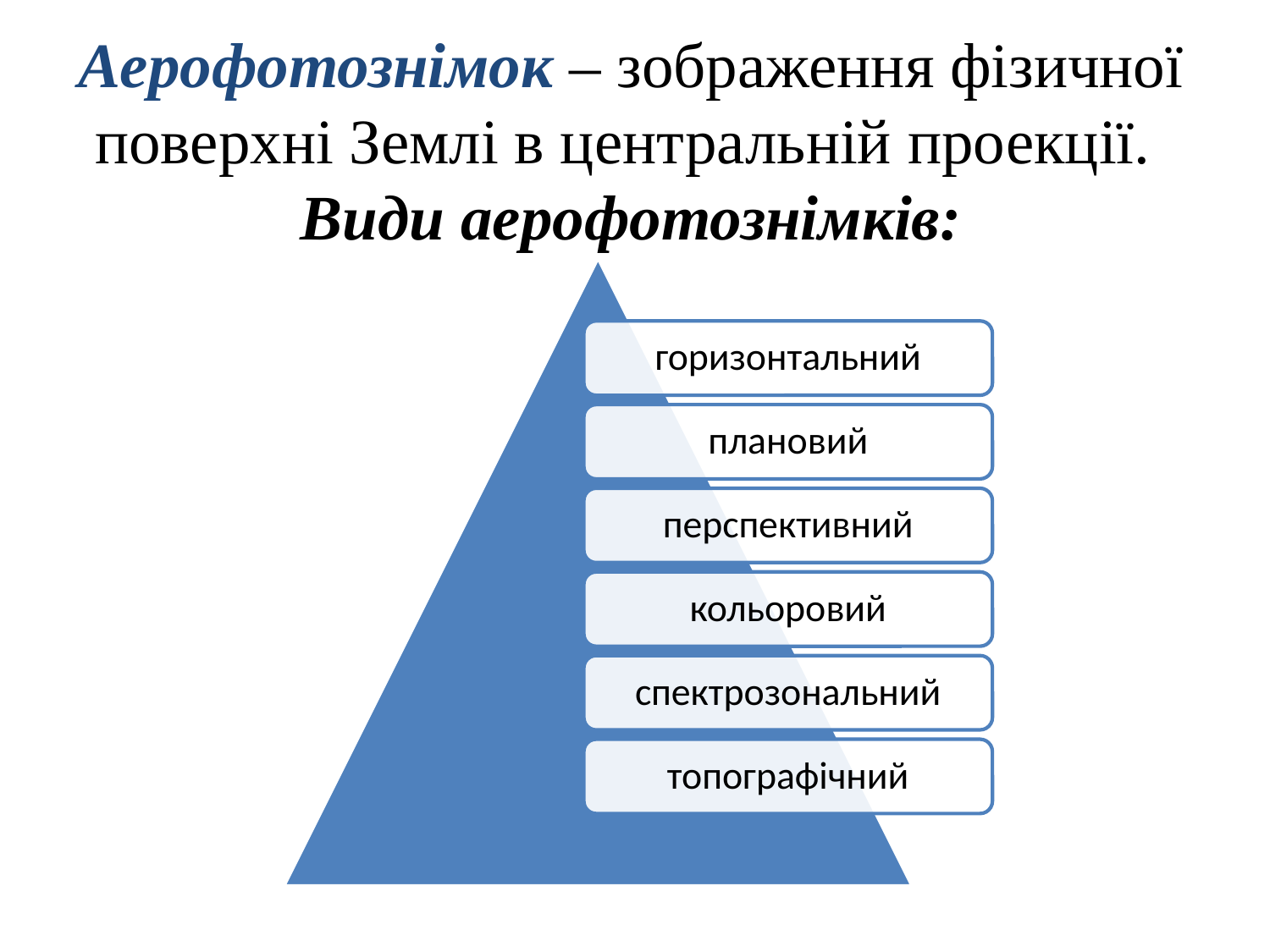

# Аерофотознімок – зображення фізичної поверхні Землі в центральній проекції. Види аерофотознімків:
горизонтальний
плановий
перспективний
кольоровий
спектрозональний
топографічний